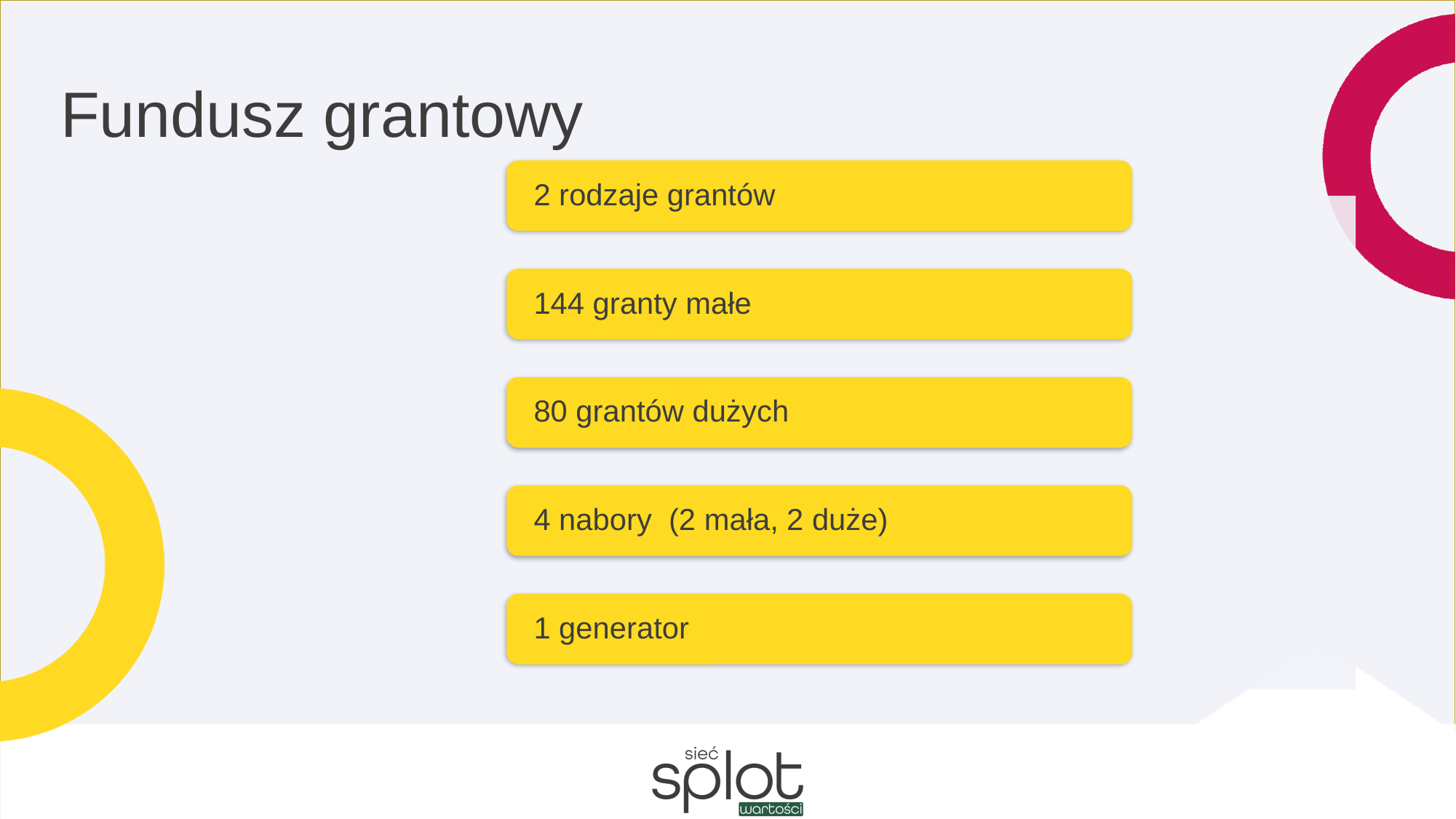

# Fundusz grantowy

2 rodzaje grantów

144 granty małe

80 grantów dużych

4 nabory  (2 mała, 2 duże)

1 generator